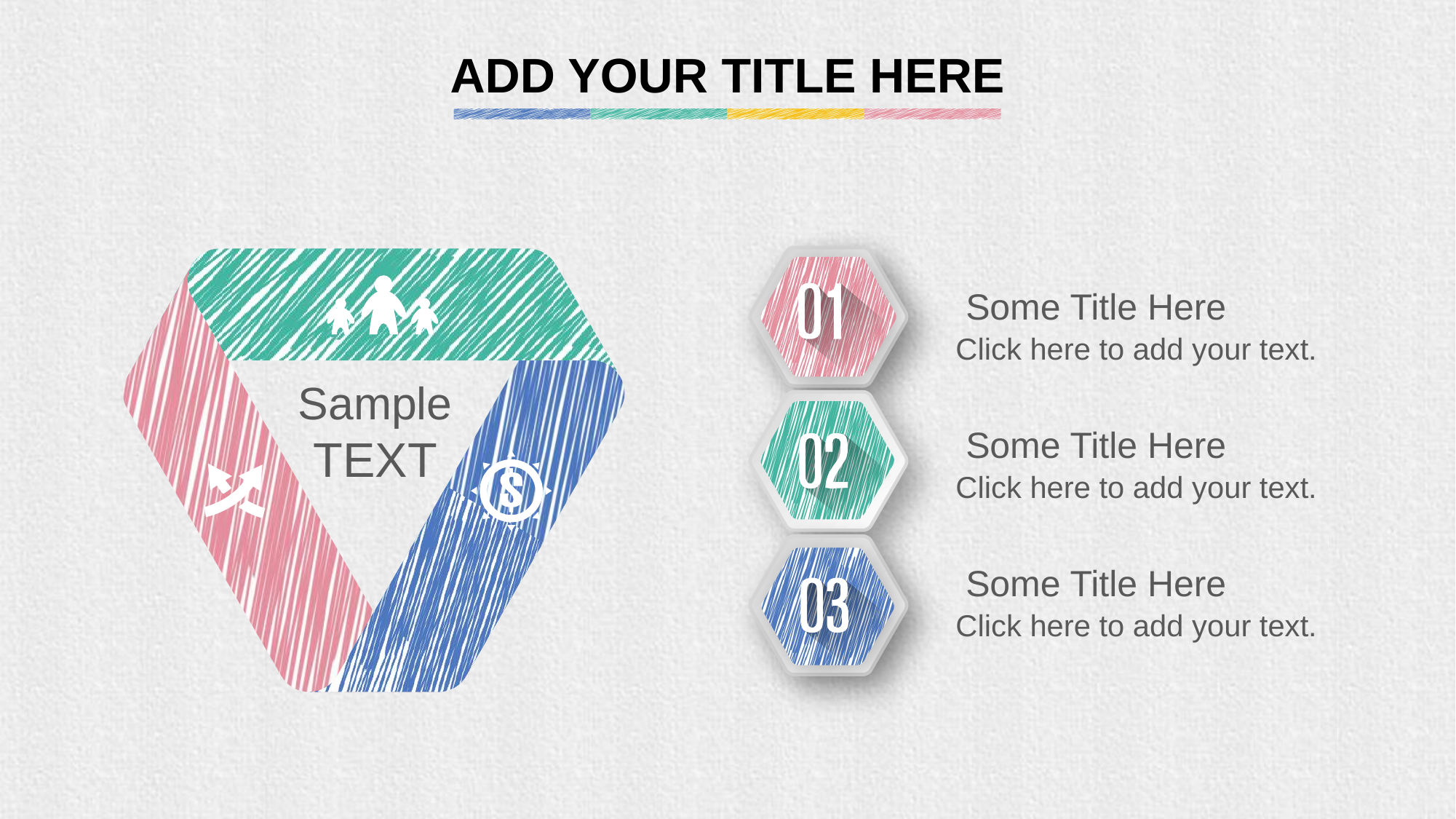

ADD YOUR TITLE HERE

Some Title Here
Click here to add your text.
Sample
TEXT

Some Title Here

Click here to add your text.

Some Title Here

Click here to add your text.